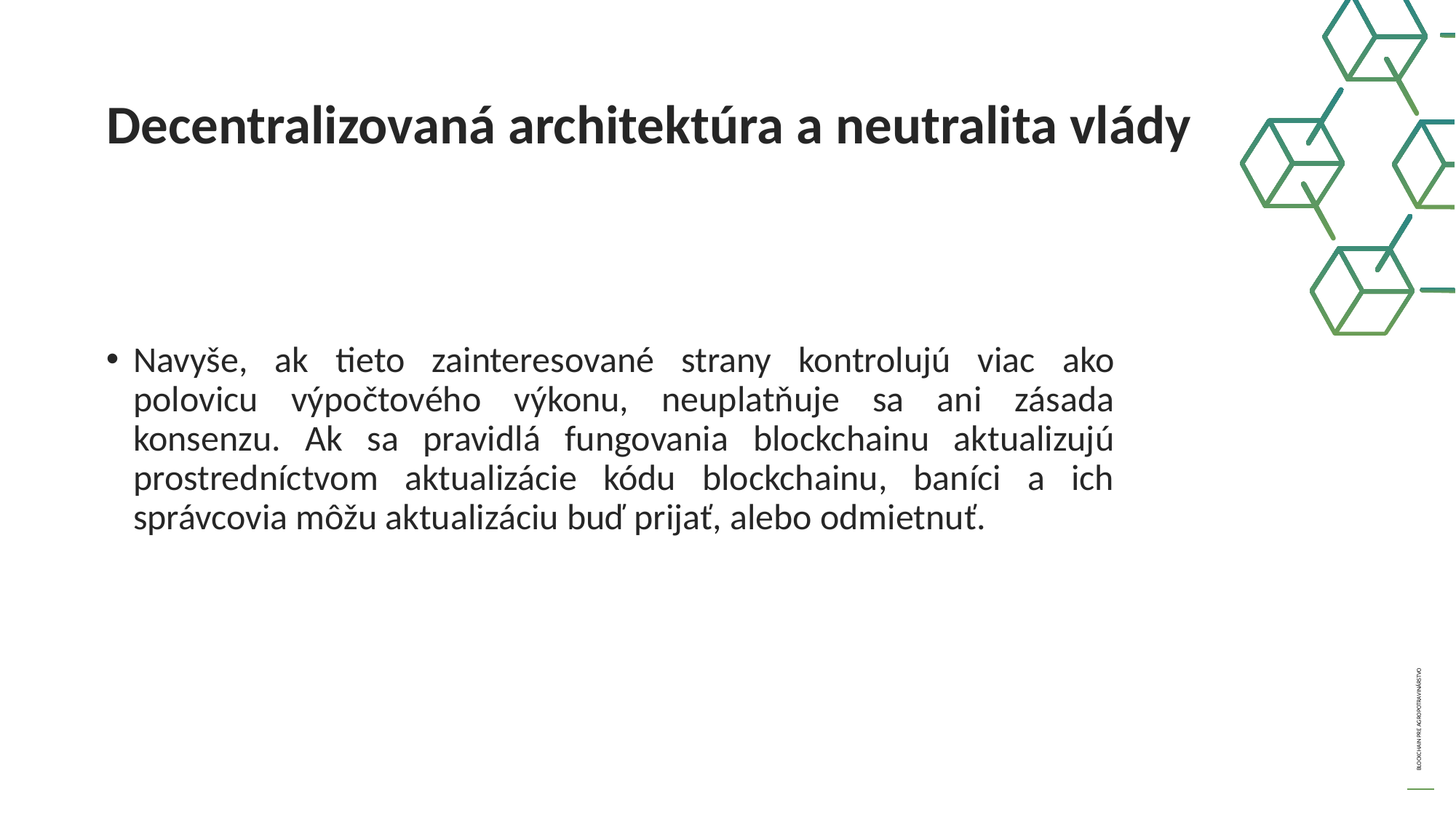

Decentralizovaná architektúra a neutralita vlády
Navyše, ak tieto zainteresované strany kontrolujú viac ako polovicu výpočtového výkonu, neuplatňuje sa ani zásada konsenzu. Ak sa pravidlá fungovania blockchainu aktualizujú prostredníctvom aktualizácie kódu blockchainu, baníci a ich správcovia môžu aktualizáciu buď prijať, alebo odmietnuť.